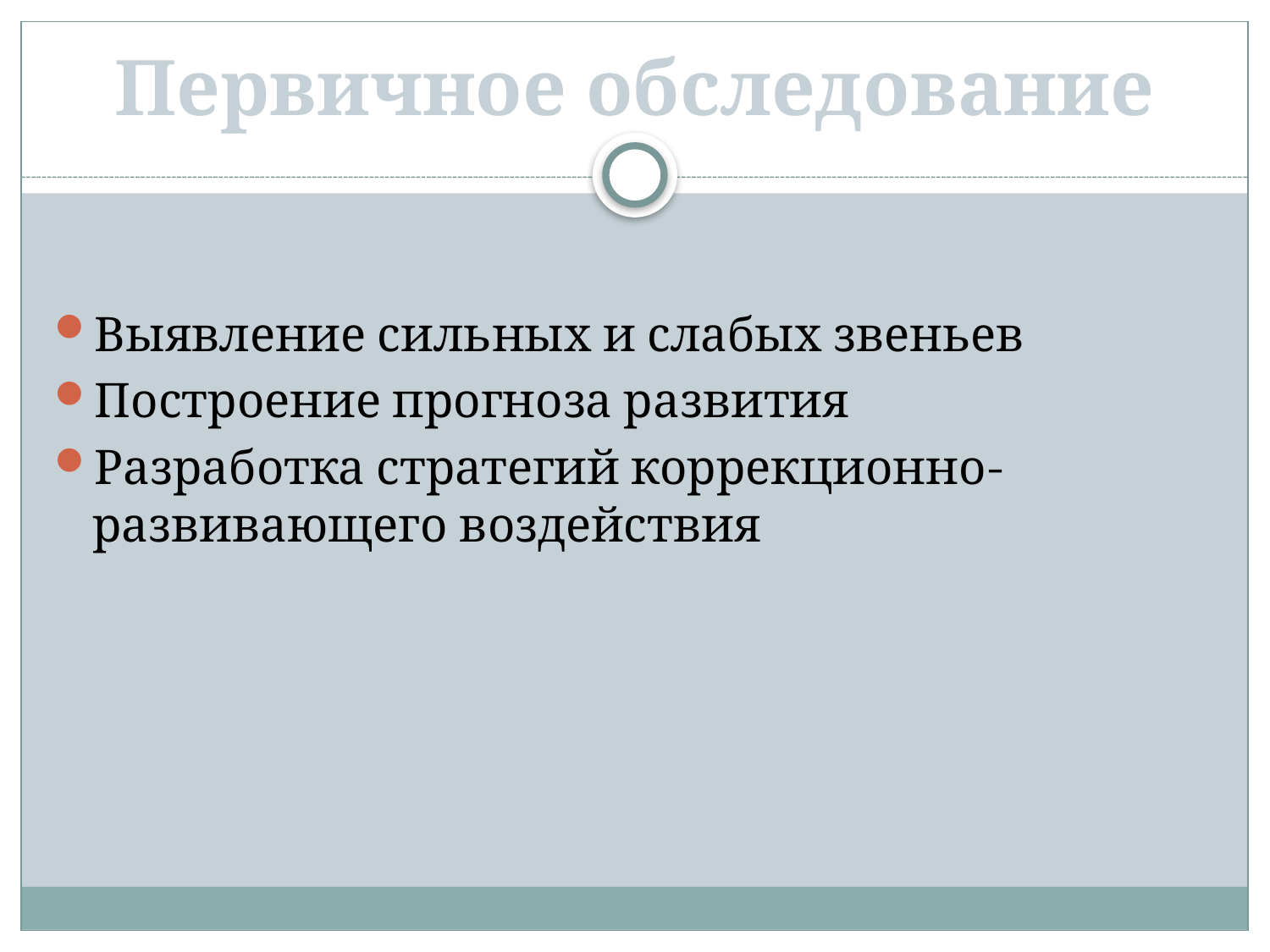

# Первичное обследование
Выявление сильных и слабых звеньев
Построение прогноза развития
Разработка стратегий коррекционно-развивающего воздействия